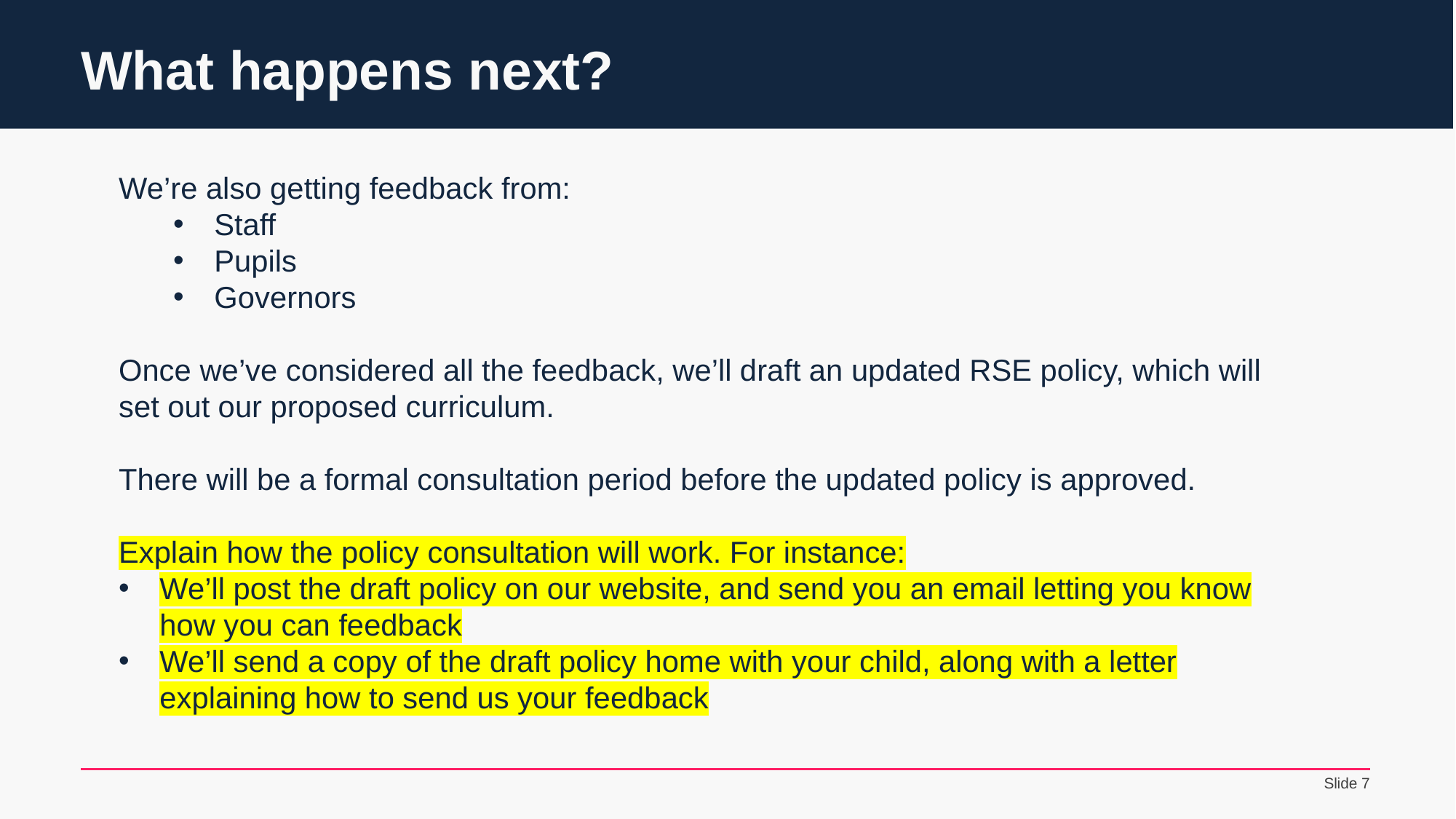

# What happens next?

We’re also getting feedback from:
Staff
Pupils
Governors

Once we’ve considered all the feedback, we’ll draft an updated RSE policy, which will set out our proposed curriculum.

There will be a formal consultation period before the updated policy is approved.

Explain how the policy consultation will work. For instance:
We’ll post the draft policy on our website, and send you an email letting you know how you can feedback
We’ll send a copy of the draft policy home with your child, along with a letter explaining how to send us your feedback
 Slide 7